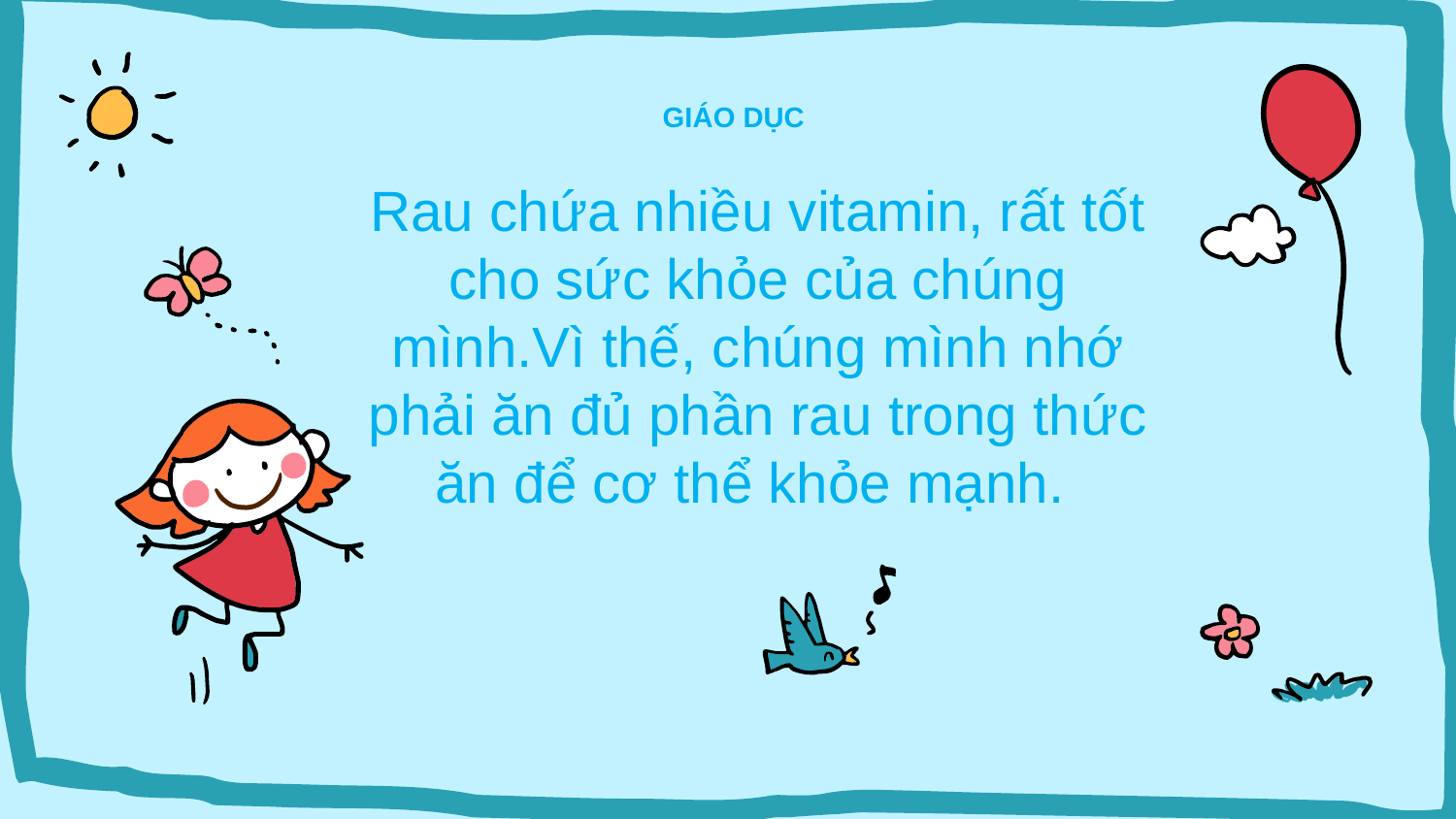

GIÁO DỤC
Rau chứa nhiều vitamin, rất tốt cho sức khỏe của chúng mình.Vì thế, chúng mình nhớ phải ăn đủ phần rau trong thức ăn để cơ thể khỏe mạnh.